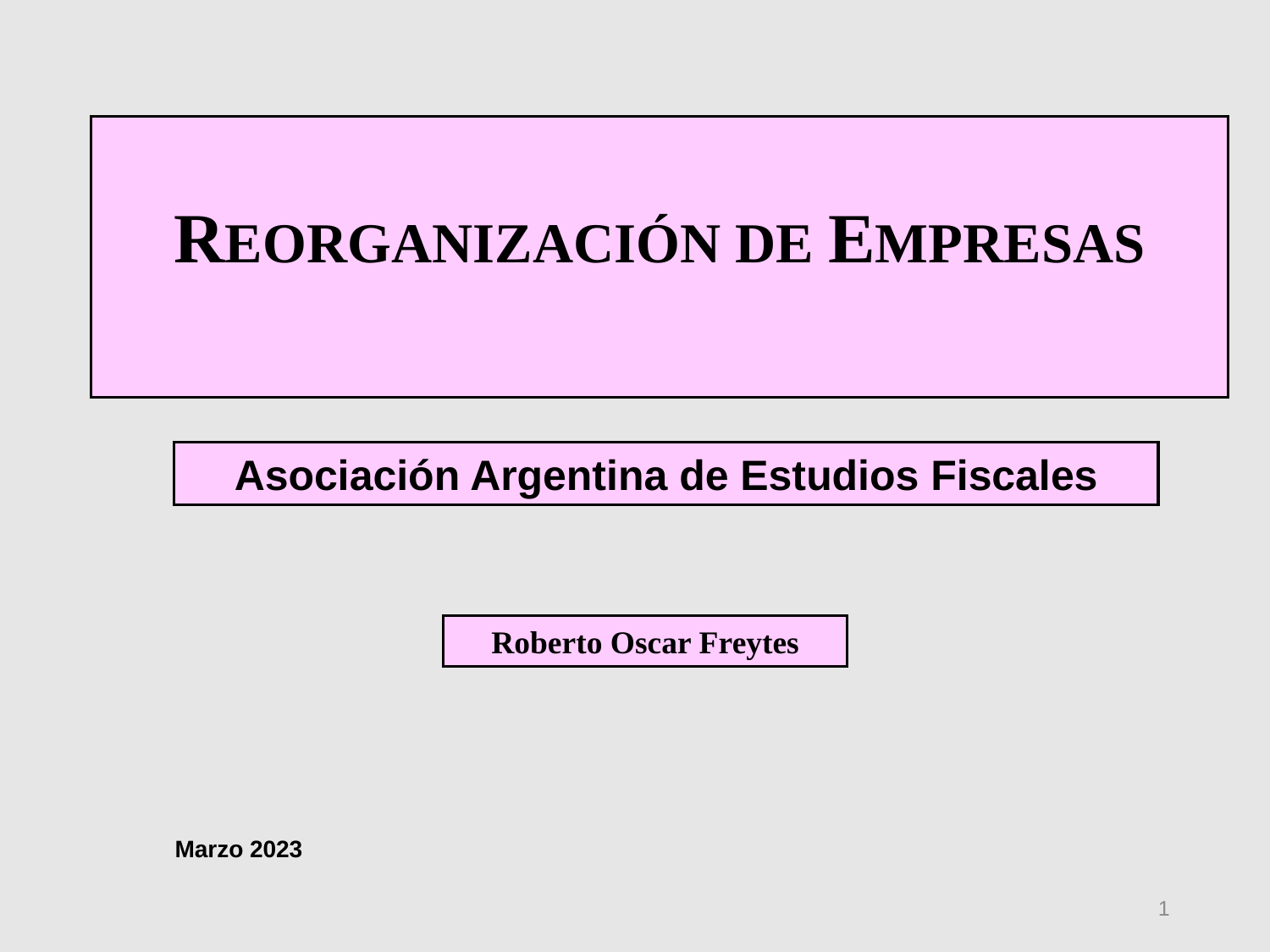

REORGANIZACIÓN DE EMPRESAS

Asociación Argentina de Estudios Fiscales
Roberto Oscar Freytes
Marzo 2023
1